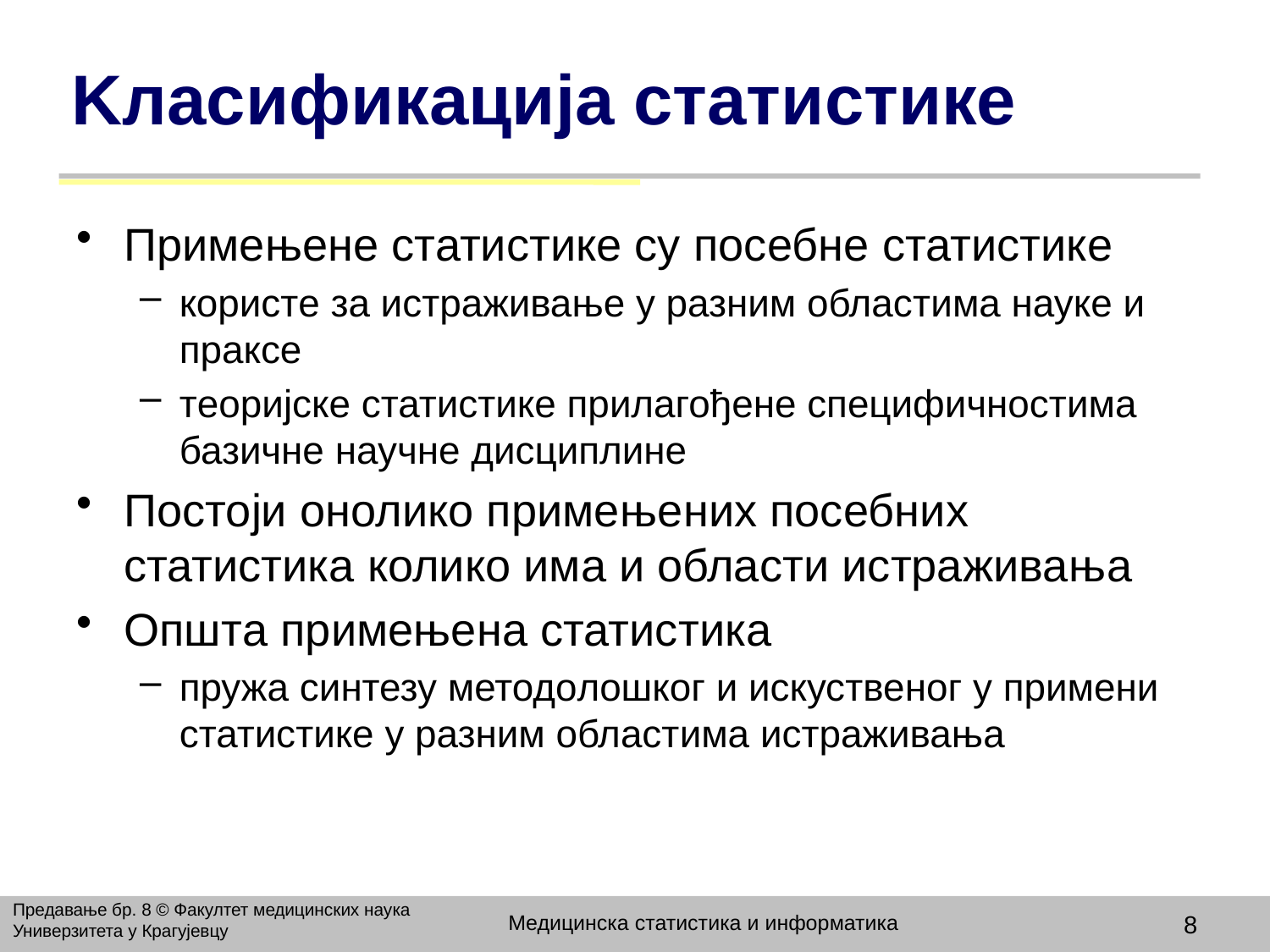

# Kласификација статистике
Примењене статистике су посебне статистике
користе за истраживање у разним областима науке и праксе
теоријске статистике прилагођене специфичностима базичне научне дисциплине
Постоји онолико примењених посебних статистика колико има и области истраживања
Општа примењена статистика
пружа синтезу методолошког и искуственог у примени статистике у разним областима истраживања
Предавање бр. 8 © Факултет медицинских наука Универзитета у Крагујевцу
Медицинска статистика и информатика
8